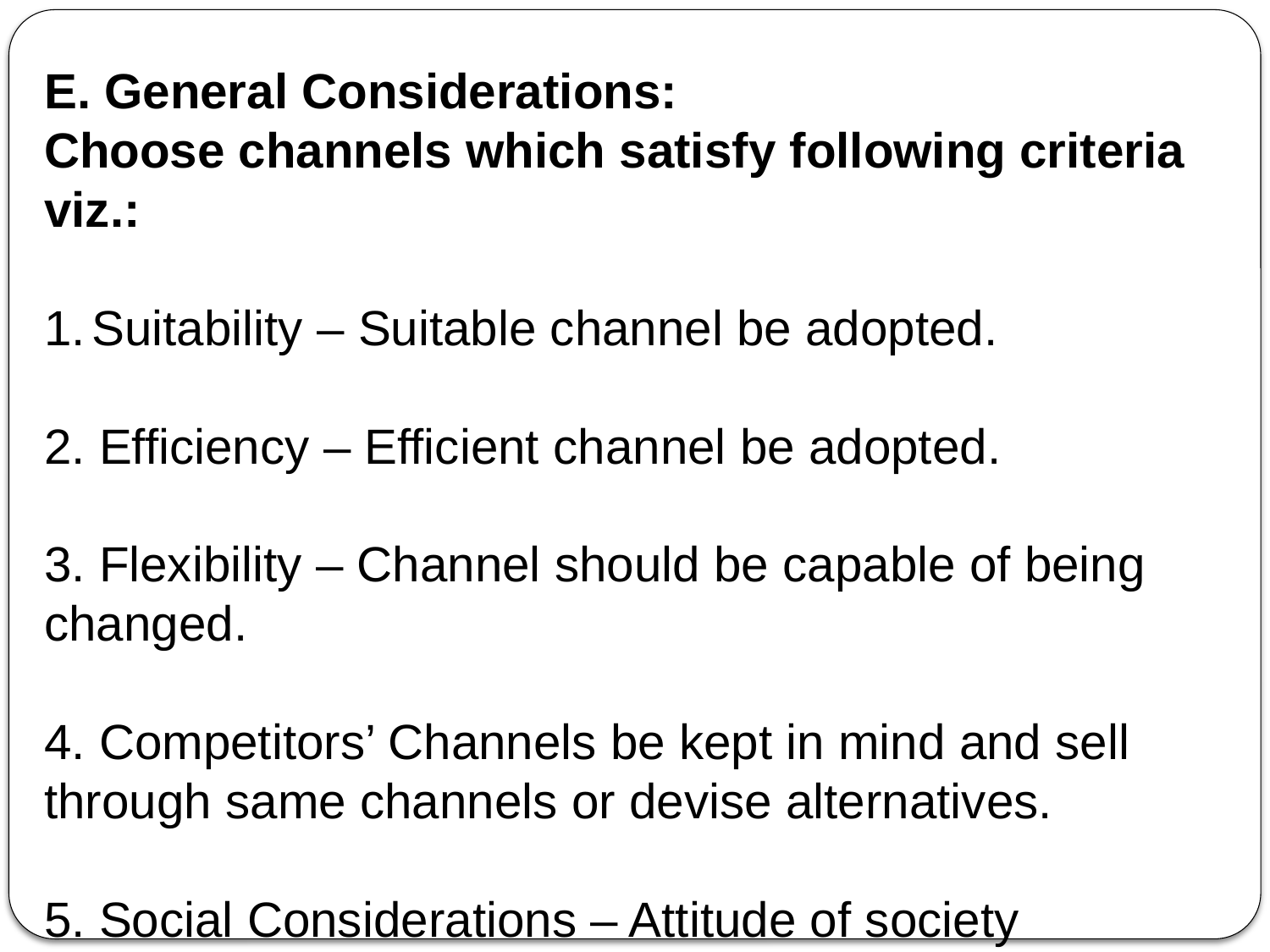

E. General Considerations:
Choose channels which satisfy following criteria viz.:

Suitability – Suitable channel be adopted.

2. Efficiency – Efficient channel be adopted.

3. Flexibility – Channel should be capable of being changed.

4. Competitors’ Channels be kept in mind and sell through same channels or devise alternatives.

5. Social Considerations – Attitude of society towards a channel be considered.